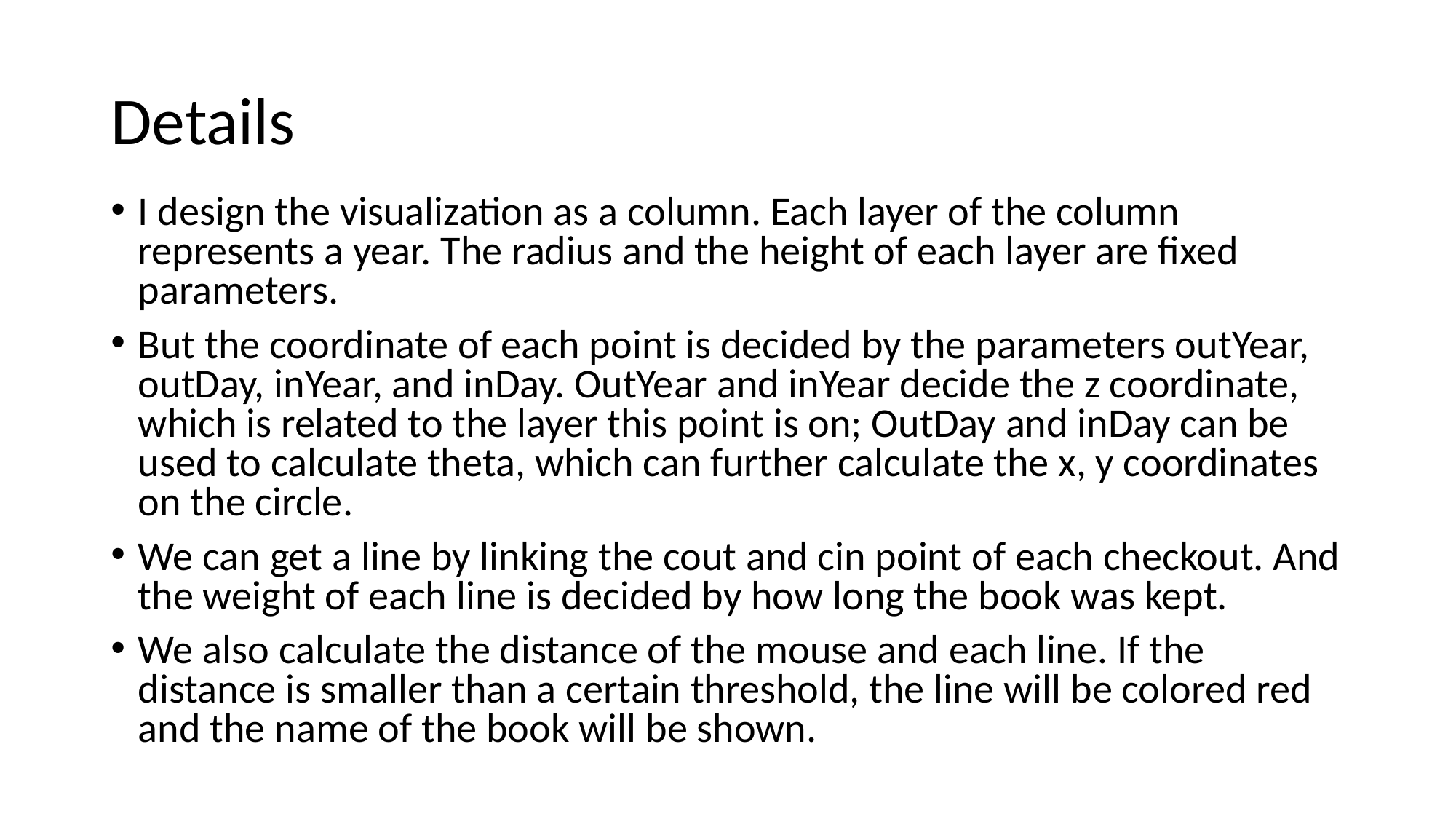

# Details
I design the visualization as a column. Each layer of the column represents a year. The radius and the height of each layer are fixed parameters.
But the coordinate of each point is decided by the parameters outYear, outDay, inYear, and inDay. OutYear and inYear decide the z coordinate, which is related to the layer this point is on; OutDay and inDay can be used to calculate theta, which can further calculate the x, y coordinates on the circle.
We can get a line by linking the cout and cin point of each checkout. And the weight of each line is decided by how long the book was kept.
We also calculate the distance of the mouse and each line. If the distance is smaller than a certain threshold, the line will be colored red and the name of the book will be shown.